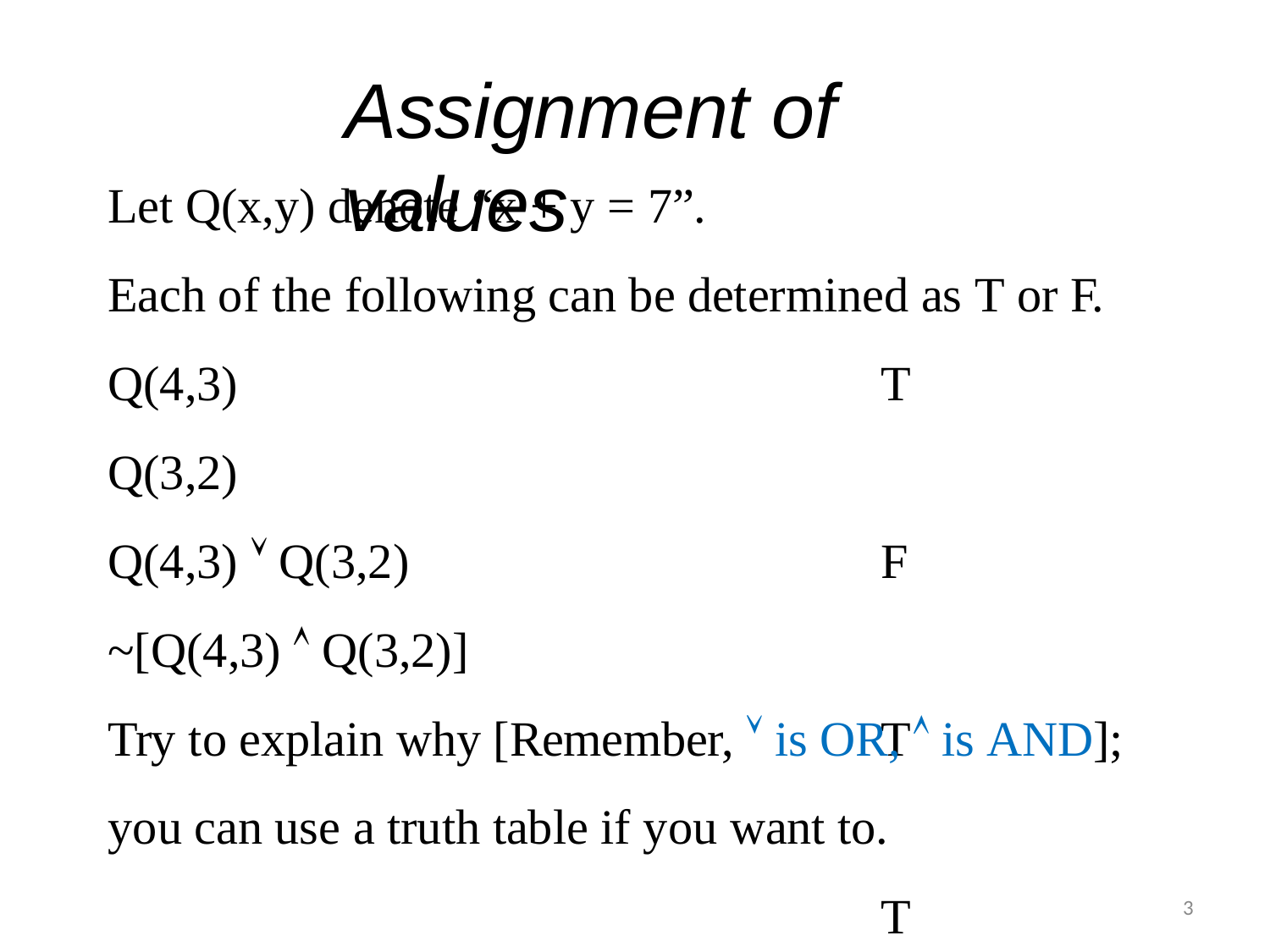

# Assignment of values
Let Q(x,y) denote “x + y = 7”.
Each of the following can be determined as T or F.
Q(4,3)
Q(3,2)
Q(4,3) ∨ Q(3,2)
~[Q(4,3) ∧ Q(3,2)]
T  F  T  T
Try to explain why [Remember, ∨ is OR, ∧ is AND];  you can use a truth table if you want to.
3